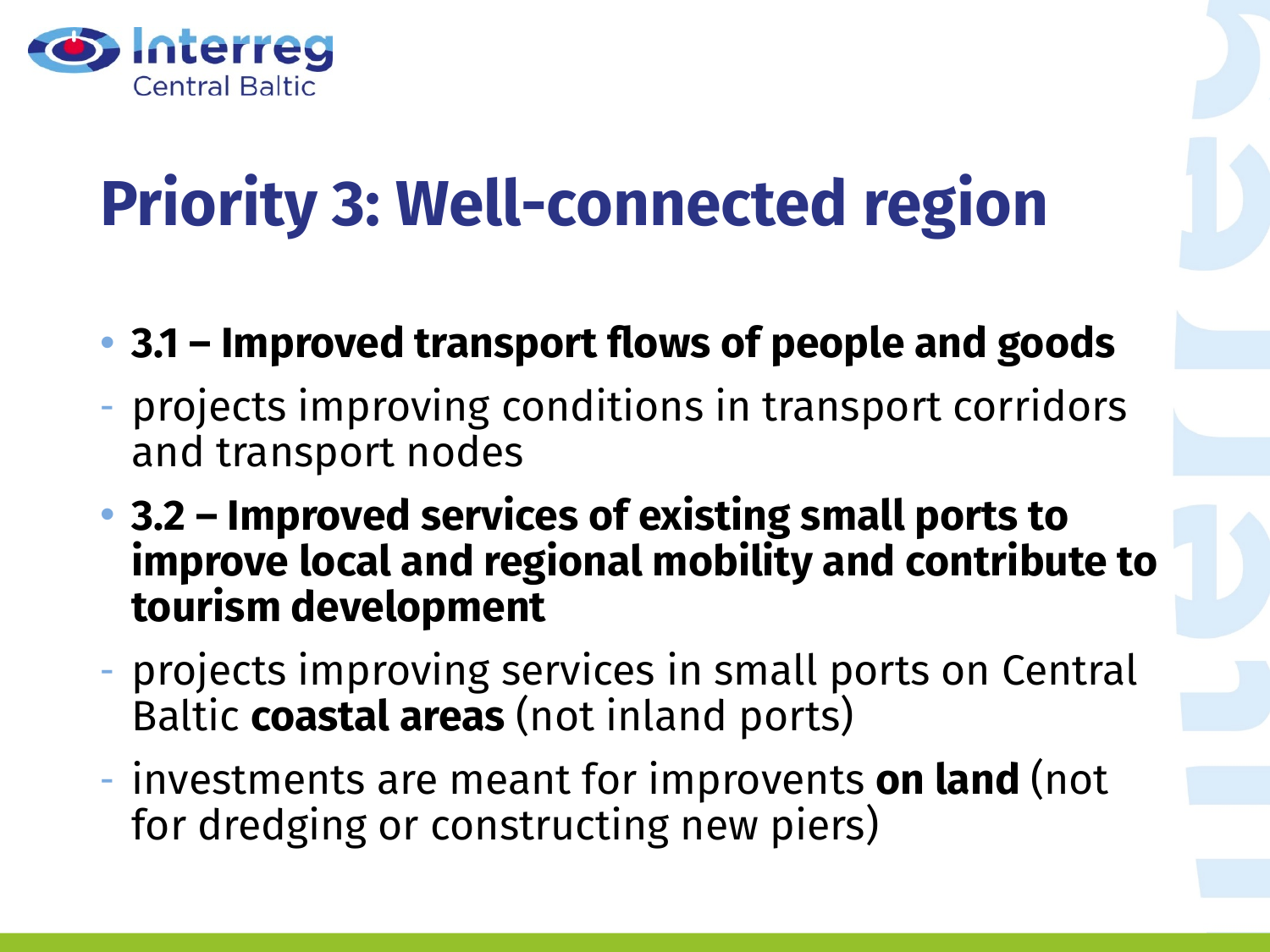

# Priority 3: Well-connected region
3.1 – Improved transport flows of people and goods
projects improving conditions in transport corridors and transport nodes
3.2 – Improved services of existing small ports to improve local and regional mobility and contribute to tourism development
projects improving services in small ports on Central Baltic coastal areas (not inland ports)
investments are meant for improvents on land (not for dredging or constructing new piers)